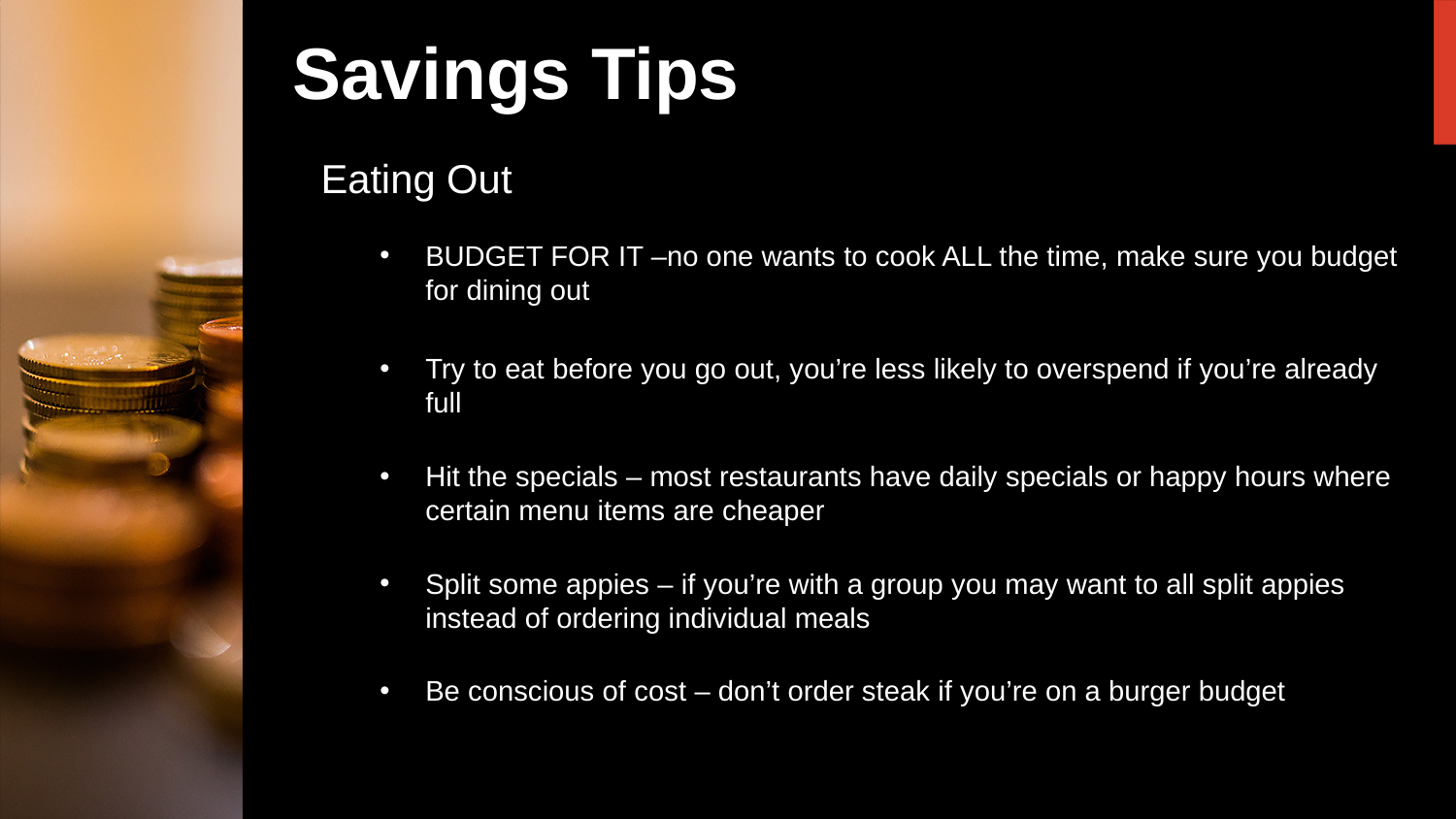

# Savings Tips
Eating Out
BUDGET FOR IT –no one wants to cook ALL the time, make sure you budget for dining out

Try to eat before you go out, you’re less likely to overspend if you’re already full
Hit the specials – most restaurants have daily specials or happy hours where certain menu items are cheaper
Split some appies – if you’re with a group you may want to all split appies instead of ordering individual meals
Be conscious of cost – don’t order steak if you’re on a burger budget